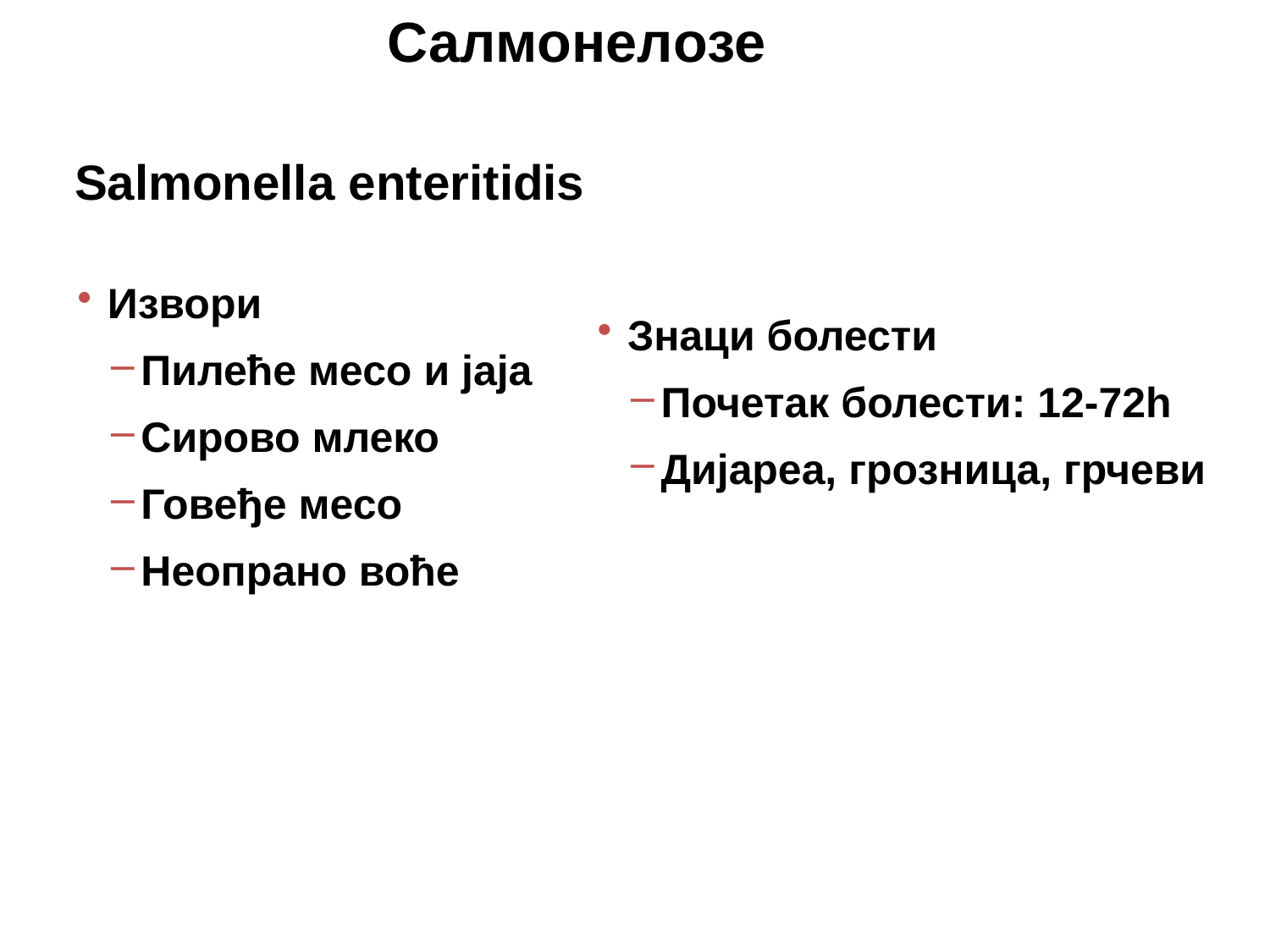

Салмонелозе
# Salmonella enteritidis

Знаци болести
Почетак болести: 12-72h
Дијареа, грозница, грчеви
Извори
Пилеће месо и јаја
Сирово млеко
Говеђе месо
Неопрано воће